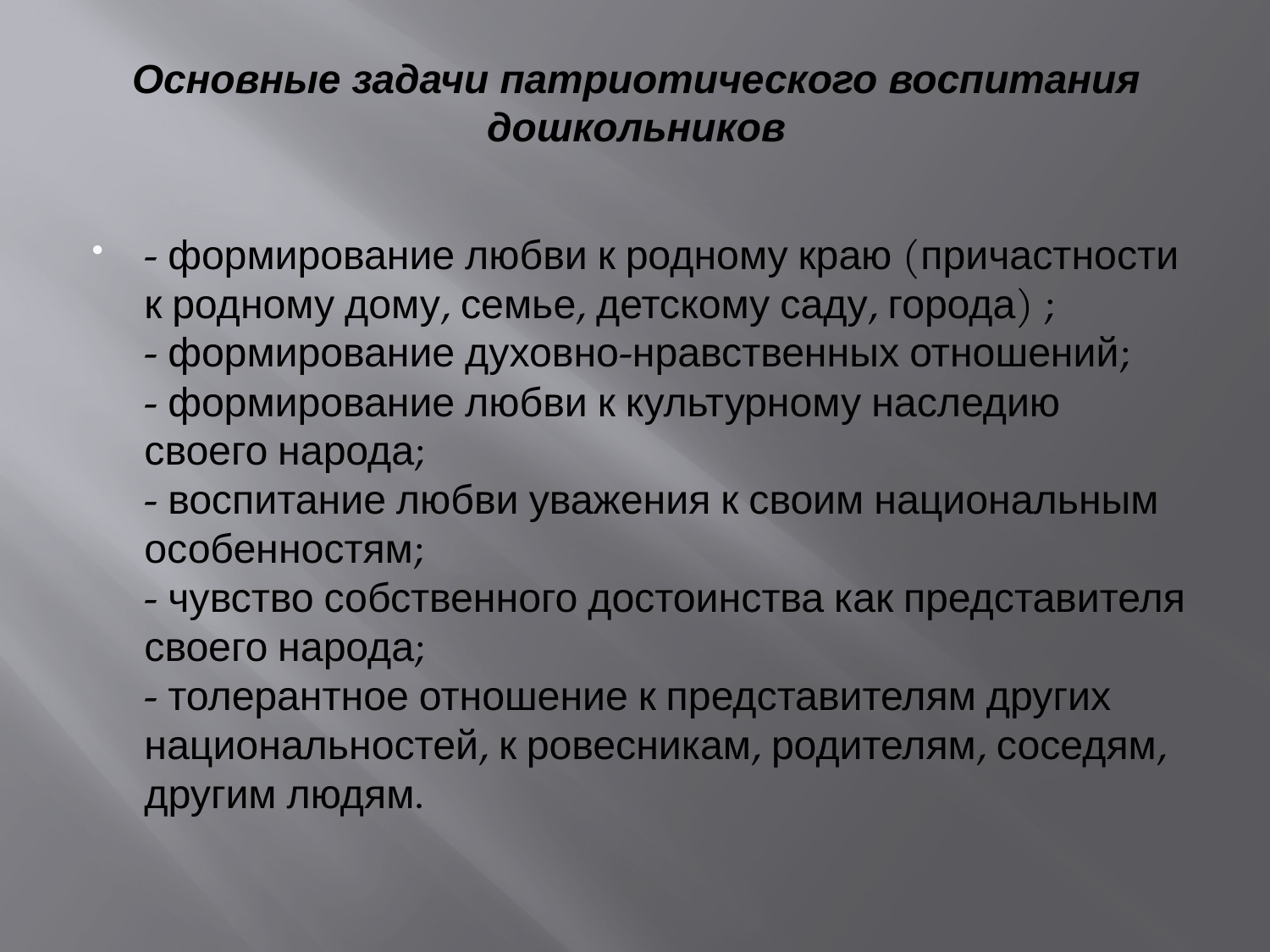

# Основные задачи патриотического воспитания дошкольников
- формирование любви к родному краю (причастности к родному дому, семье, детскому саду, города) ;
- формирование духовно-нравственных отношений;
- формирование любви к культурному наследию своего народа;
- воспитание любви уважения к своим национальным особенностям;
- чувство собственного достоинства как представителя своего народа;
- толерантное отношение к представителям других национальностей, к ровесникам, родителям, соседям, другим людям.